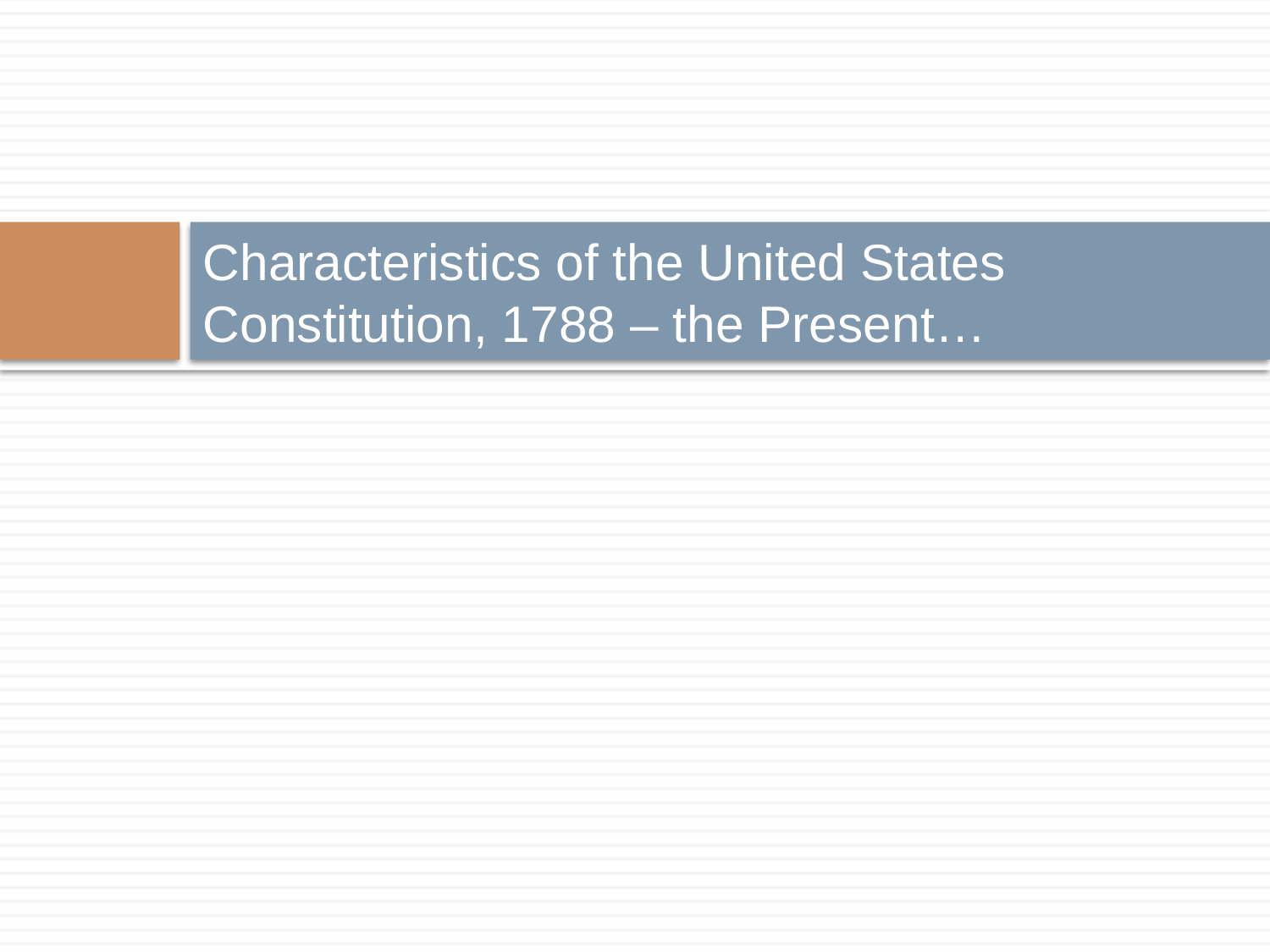

# Characteristics of the United States Constitution, 1788 – the Present…